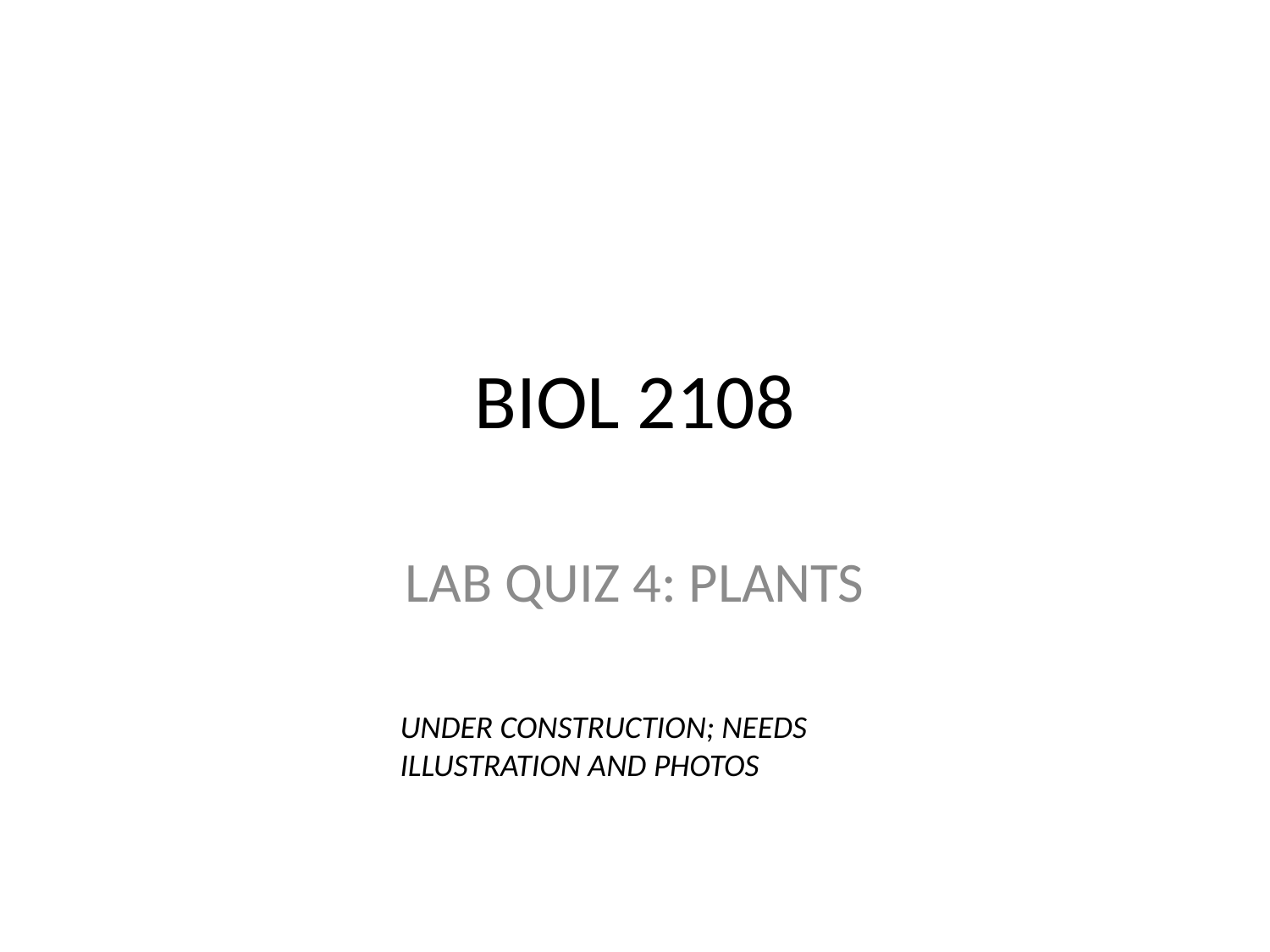

# BIOL 2108
LAB QUIZ 4: PLANTS
UNDER CONSTRUCTION; NEEDS
ILLUSTRATION AND PHOTOS